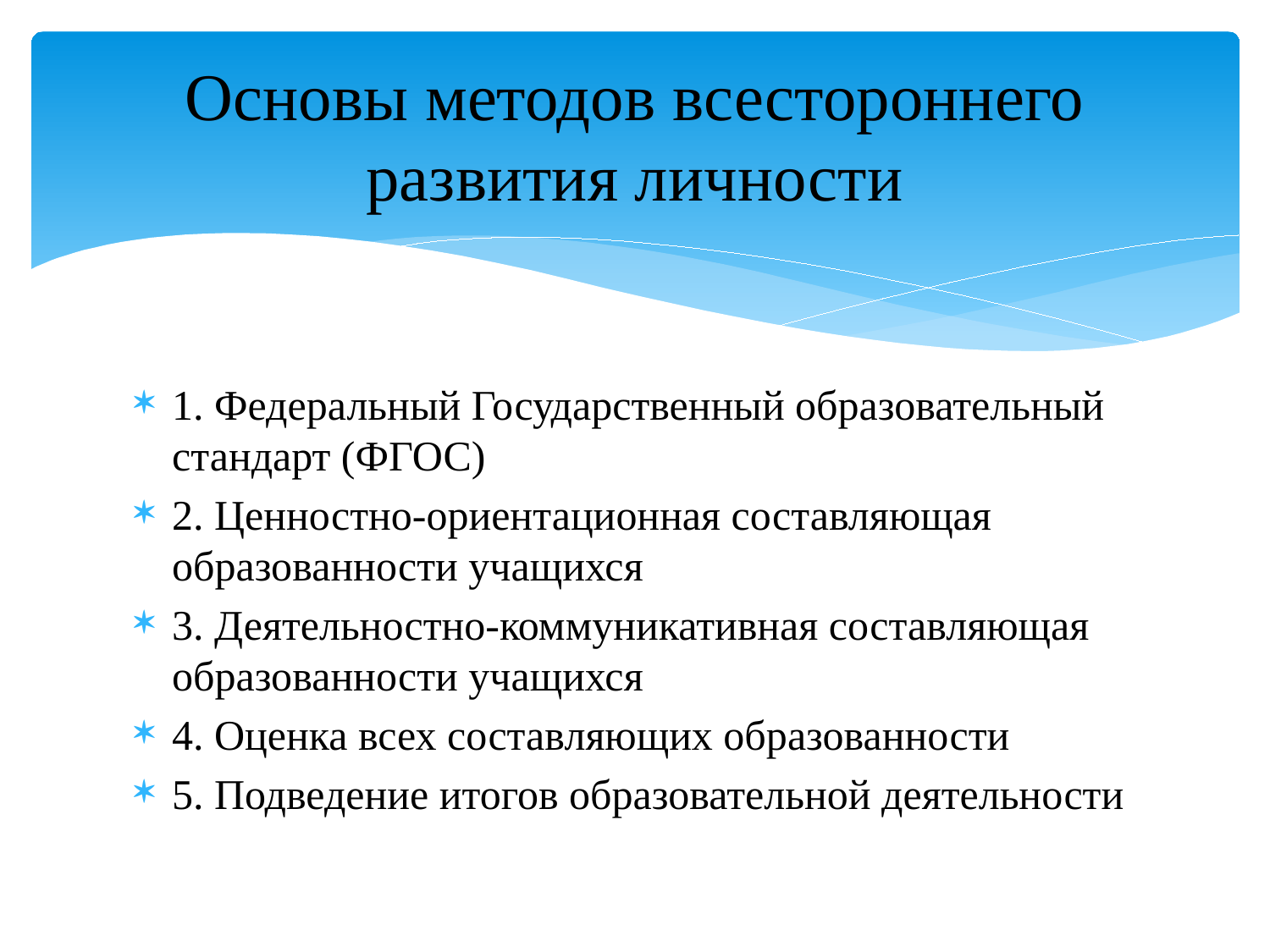

# Основы методов всестороннего развития личности
1. Федеральный Государственный образовательный стандарт (ФГОС)
2. Ценностно-ориентационная составляющая образованности учащихся
3. Деятельностно-коммуникативная составляющая образованности учащихся
4. Оценка всех составляющих образованности
5. Подведение итогов образовательной деятельности